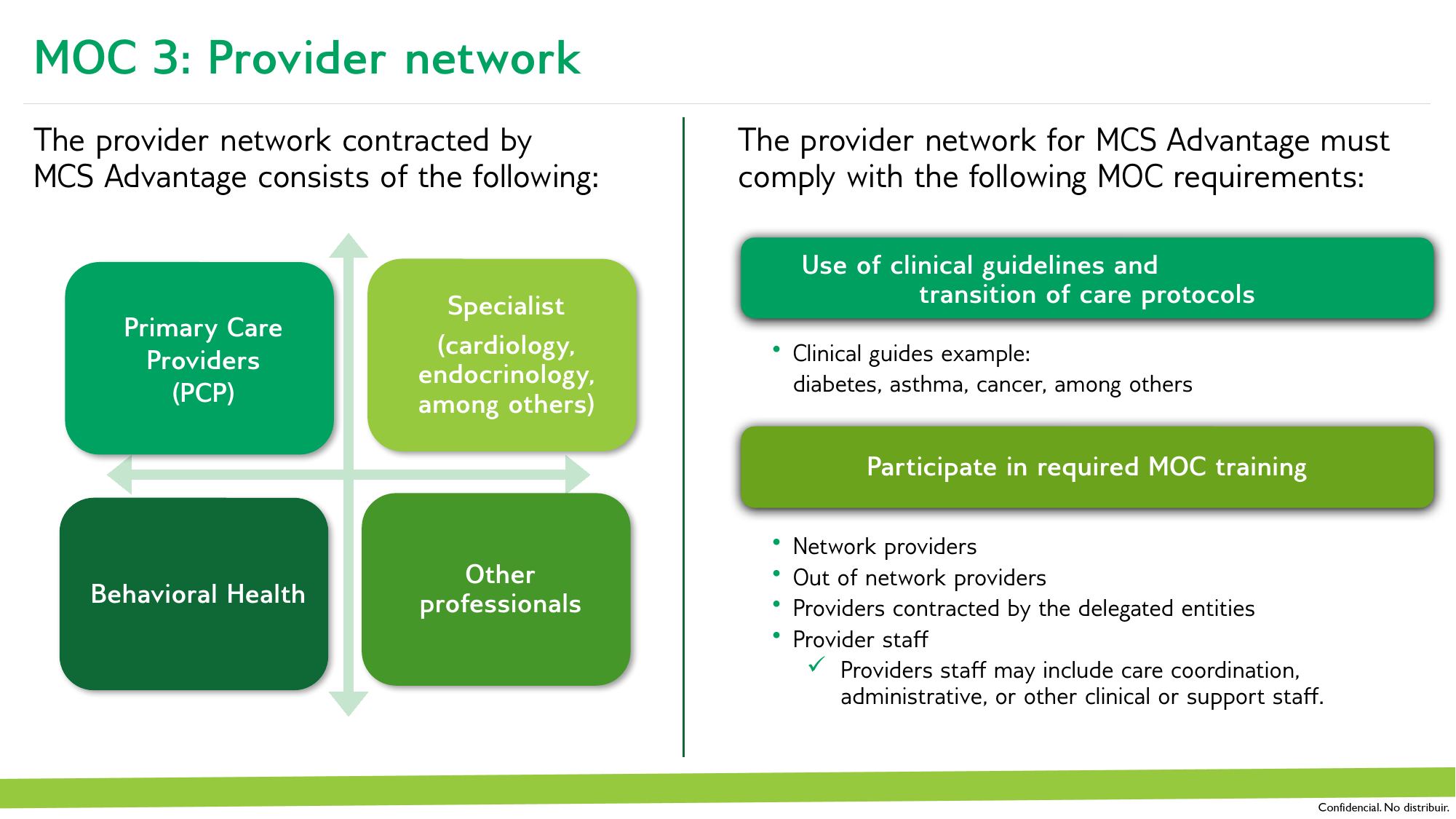

MOC 3: Provider network
The provider network contracted by
MCS Advantage consists of the following:
The provider network for MCS Advantage must comply with the following MOC requirements:
Primary Care Providers
(PCP)
Specialist
(cardiology, endocrinology, among others)
Behavioral Health
Other professionals

Use of clinical guidelines and                         transition of care protocols

Clinical guides example:
diabetes, asthma, cancer, among others

Participate in required MOC training
Network providers
Out of network providers
Providers contracted by the delegated entities
Provider staff
Providers staff may include care coordination, administrative, or other clinical or support staff.